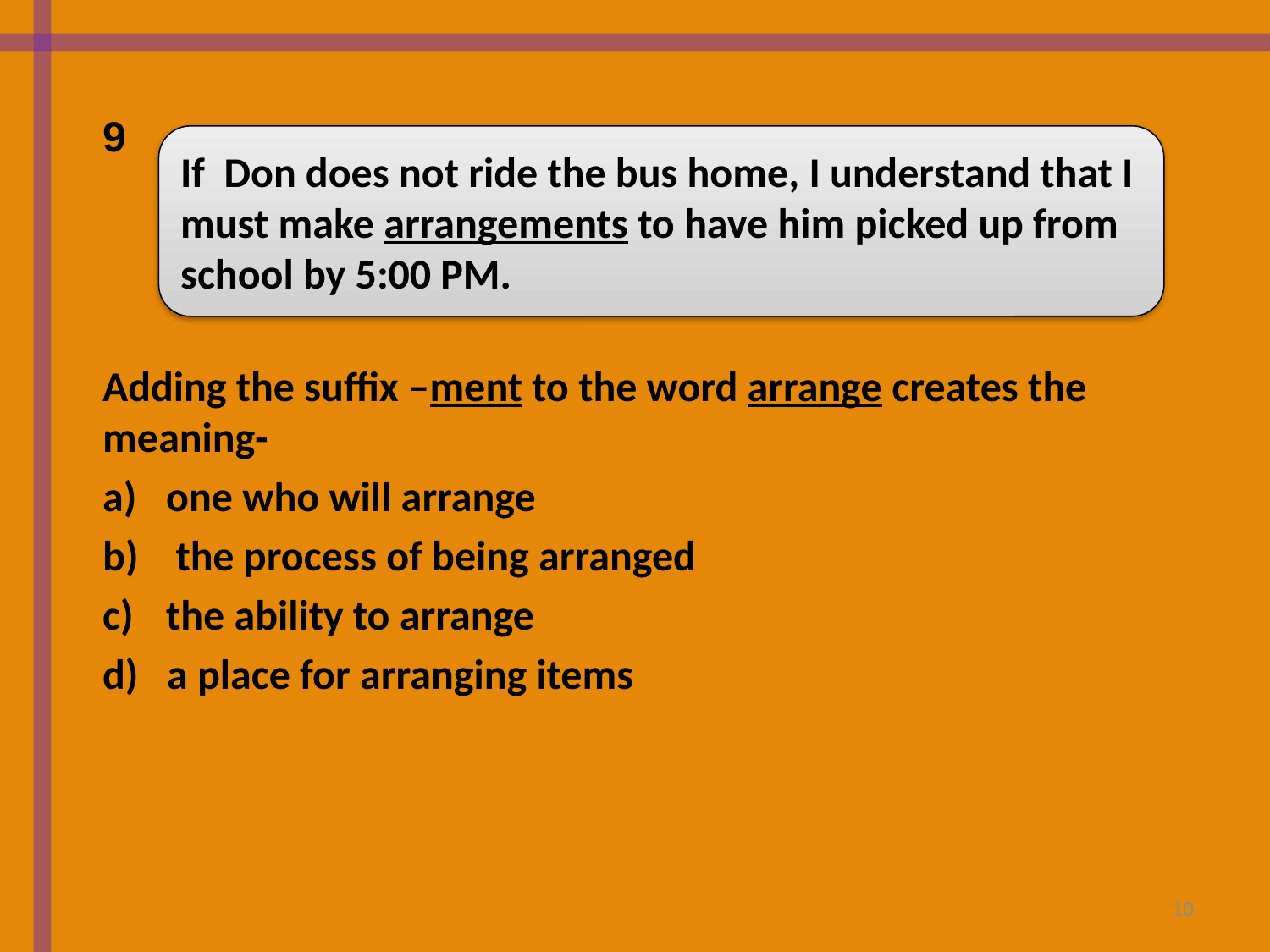

9

Adding the suffix –ment to the word arrange creates the
meaning-
one who will arrange
 the process of being arranged
the ability to arrange
d)   a place for arranging items

If  Don does not ride the bus home, I understand that I must make arrangements to have him picked up from school by 5:00 PM.

10